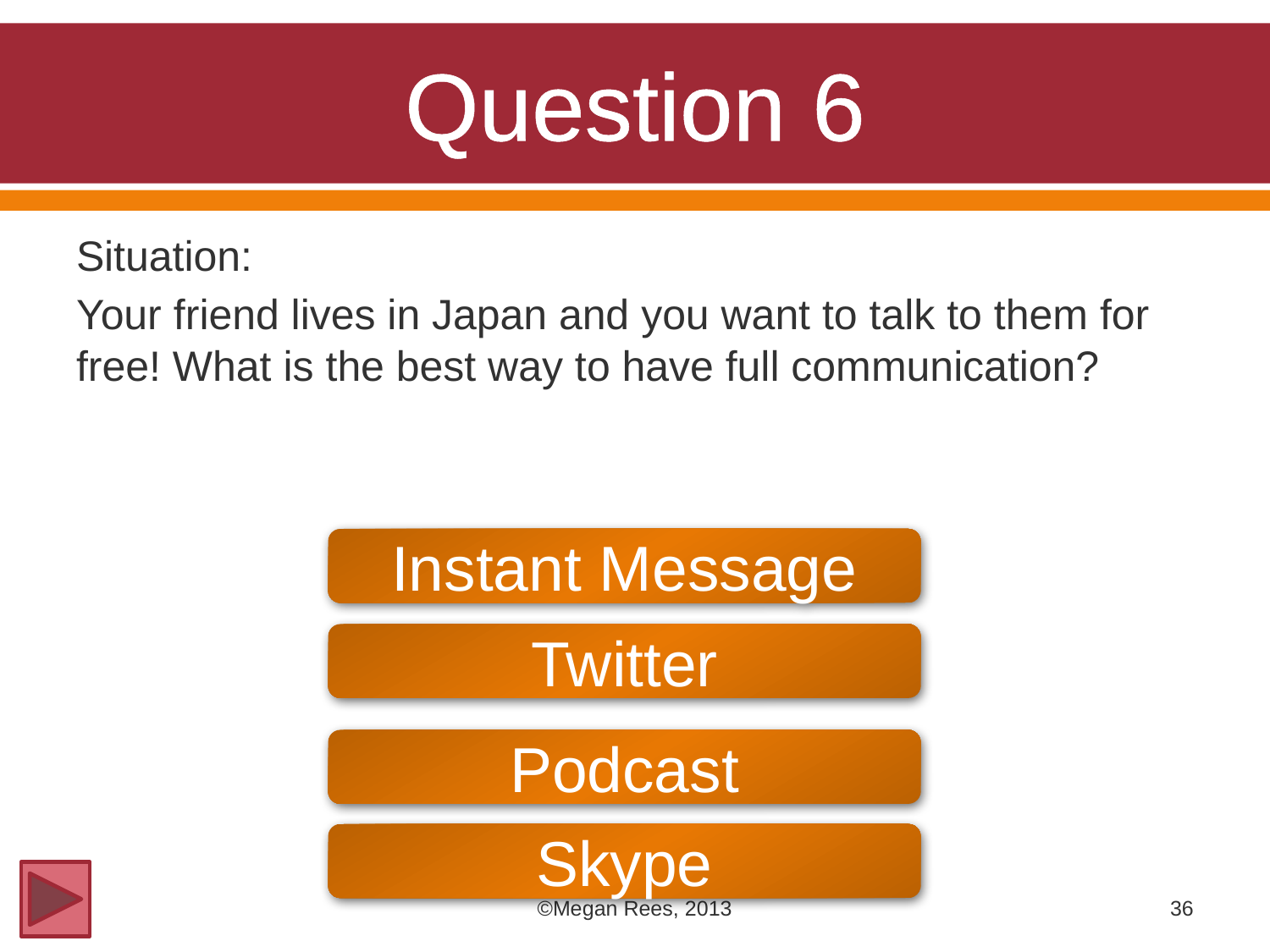

# Question 6
Situation:
Your friend lives in Japan and you want to talk to them for free! What is the best way to have full communication?
Instant Message
Twitter
Podcast
Skype

©Megan Rees, 2013
36